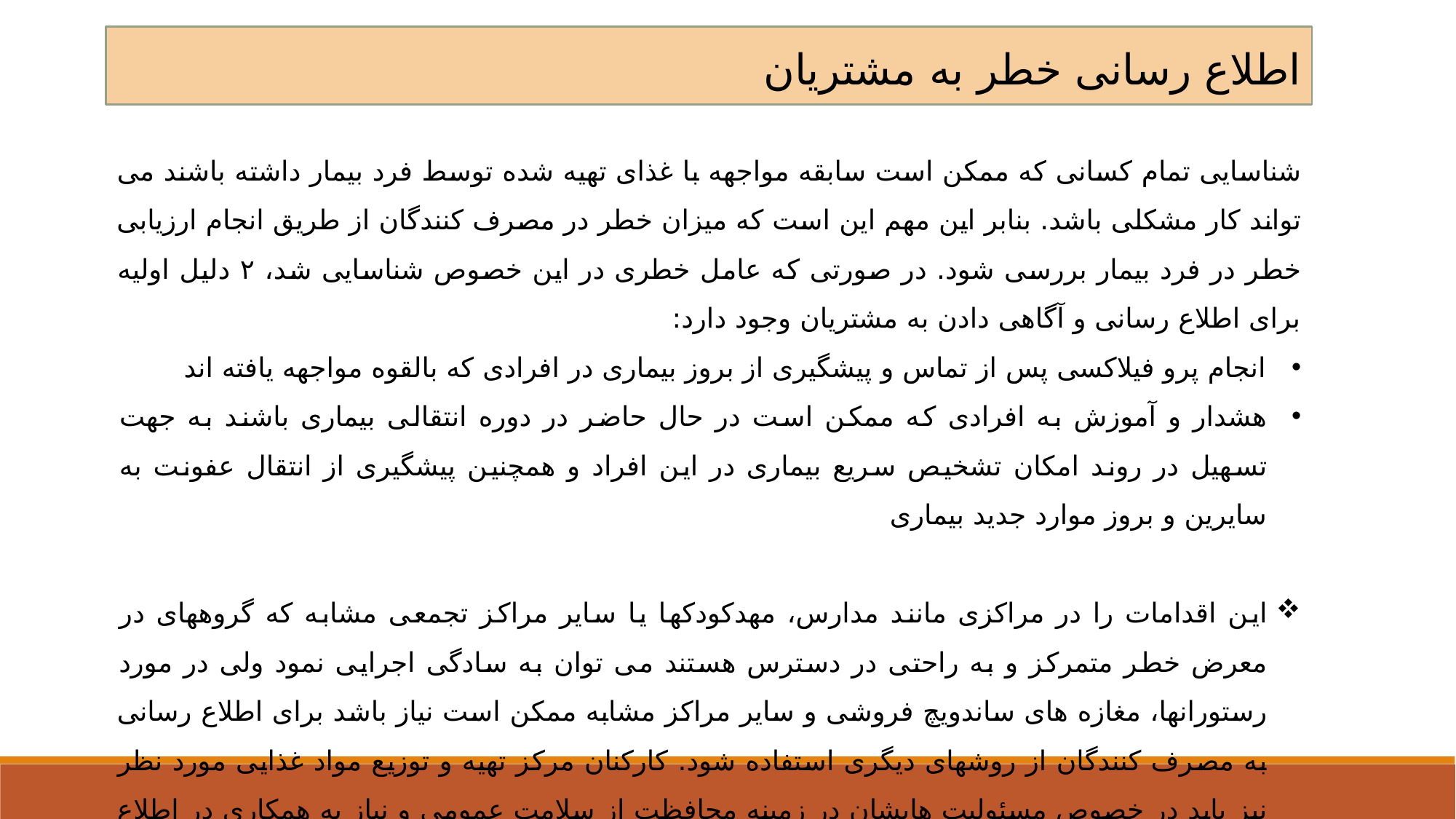

اطلاع رسانی خطر به مشتریان
شناسایی تمام کسانی که ممکن است سابقه مواجهه با غذای تهیه شده توسط فرد بیمار داشته باشند می تواند کار مشکلی باشد. بنابر این مهم این است که میزان خطر در مصرف کنندگان از طریق انجام ارزیابی خطر در فرد بیمار بررسی شود. در صورتی که عامل خطری در این خصوص شناسایی شد، ۲ دلیل اولیه برای اطلاع رسانی و آگاهی دادن به مشتریان وجود دارد:
انجام پرو فیلاکسی پس از تماس و پیشگیری از بروز بیماری در افرادی که بالقوه مواجهه یافته اند
هشدار و آموزش به افرادی که ممکن است در حال حاضر در دوره انتقالی بیماری باشند به جهت تسهیل در روند امکان تشخیص سریع بیماری در این افراد و همچنین پیشگیری از انتقال عفونت به سایرین و بروز موارد جدید بیماری

این اقدامات را در مراکزی مانند مدارس، مهدکودکها یا سایر مراکز تجمعی مشابه که گروههای در معرض خطر متمرکز و به راحتی در دسترس هستند می توان به سادگی اجرایی نمود ولی در مورد رستورانها، مغازه های ساندویچ فروشی و سایر مراکز مشابه ممکن است نیاز باشد برای اطلاع رسانی به مصرف کنندگان از روشهای دیگری استفاده شود. کارکنان مرکز تهیه و توزیع مواد غذایی مورد نظر نیز باید در خصوص مسئولیت هایشان در زمینه محافظت از سلامت عمومی و نیاز به همکاری در اطلاع رسانی های عمومی مشاوره شوند